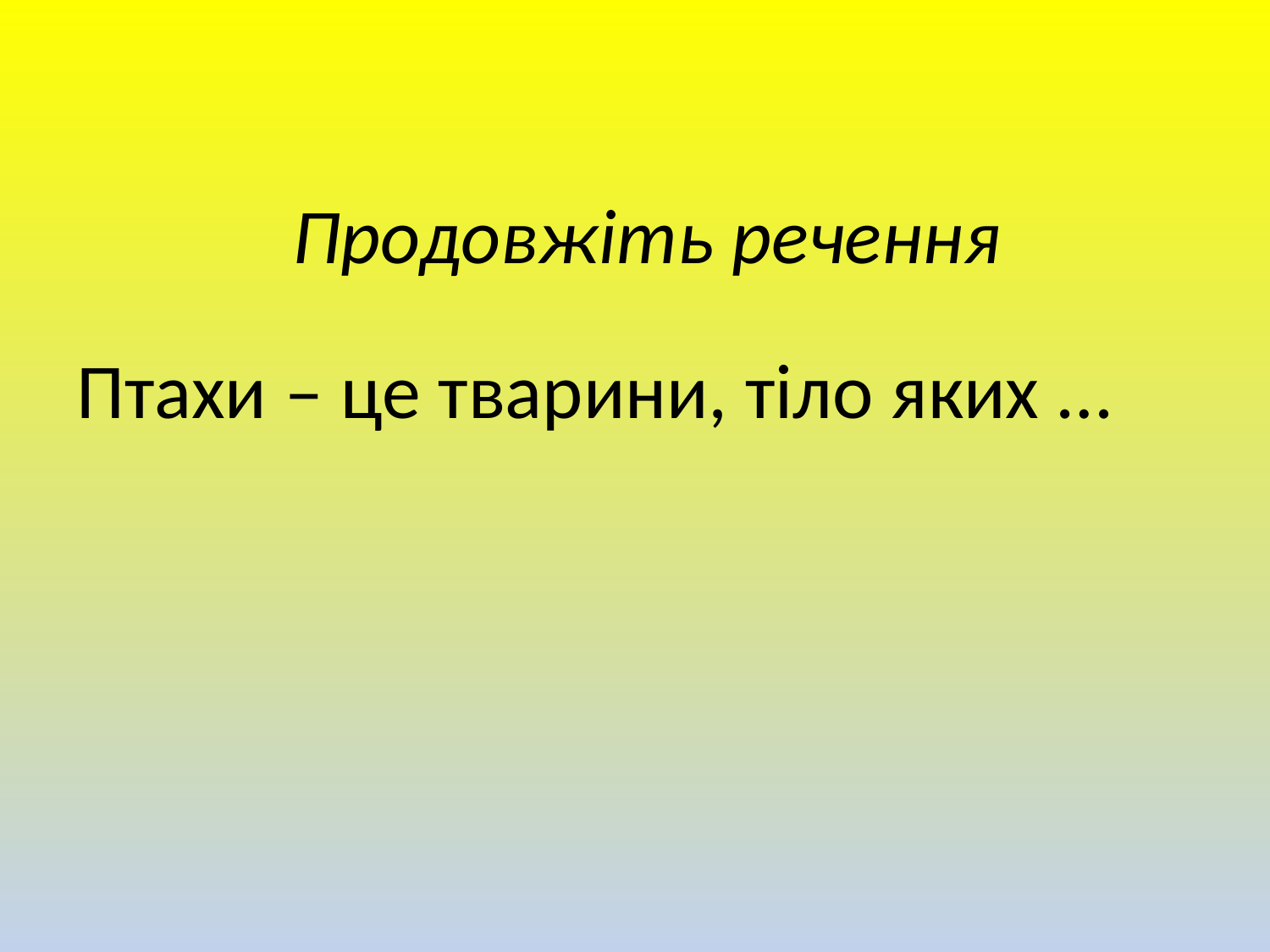

# Продовжіть речення Птахи – це тварини, тіло яких …